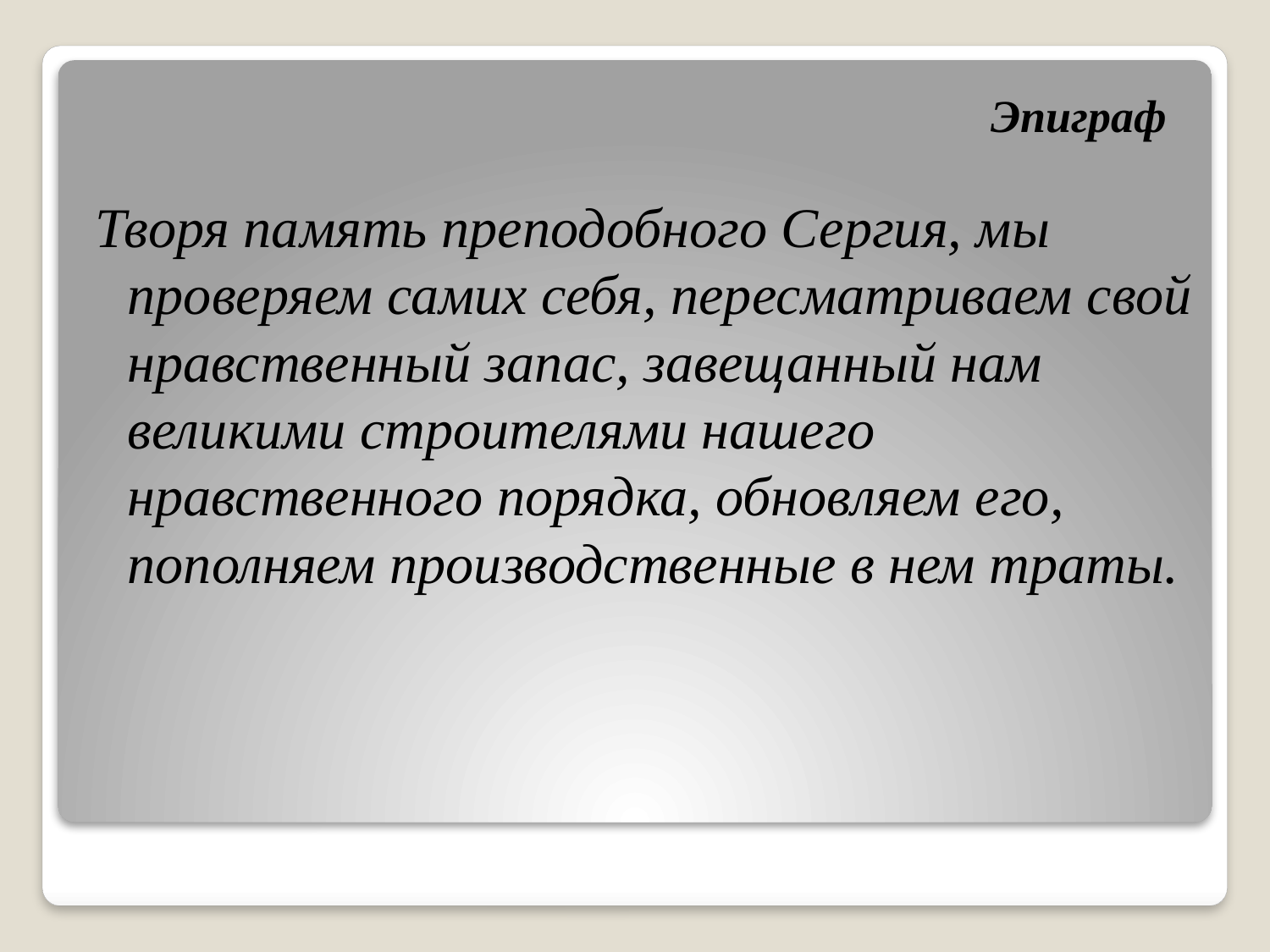

Эпиграф

Творя память преподобного Сергия, мы проверяем самих себя, пересматриваем свой нравственный запас, завещанный нам великими строителями нашего нравственного порядка, обновляем его, пополняем производственные в нем траты.